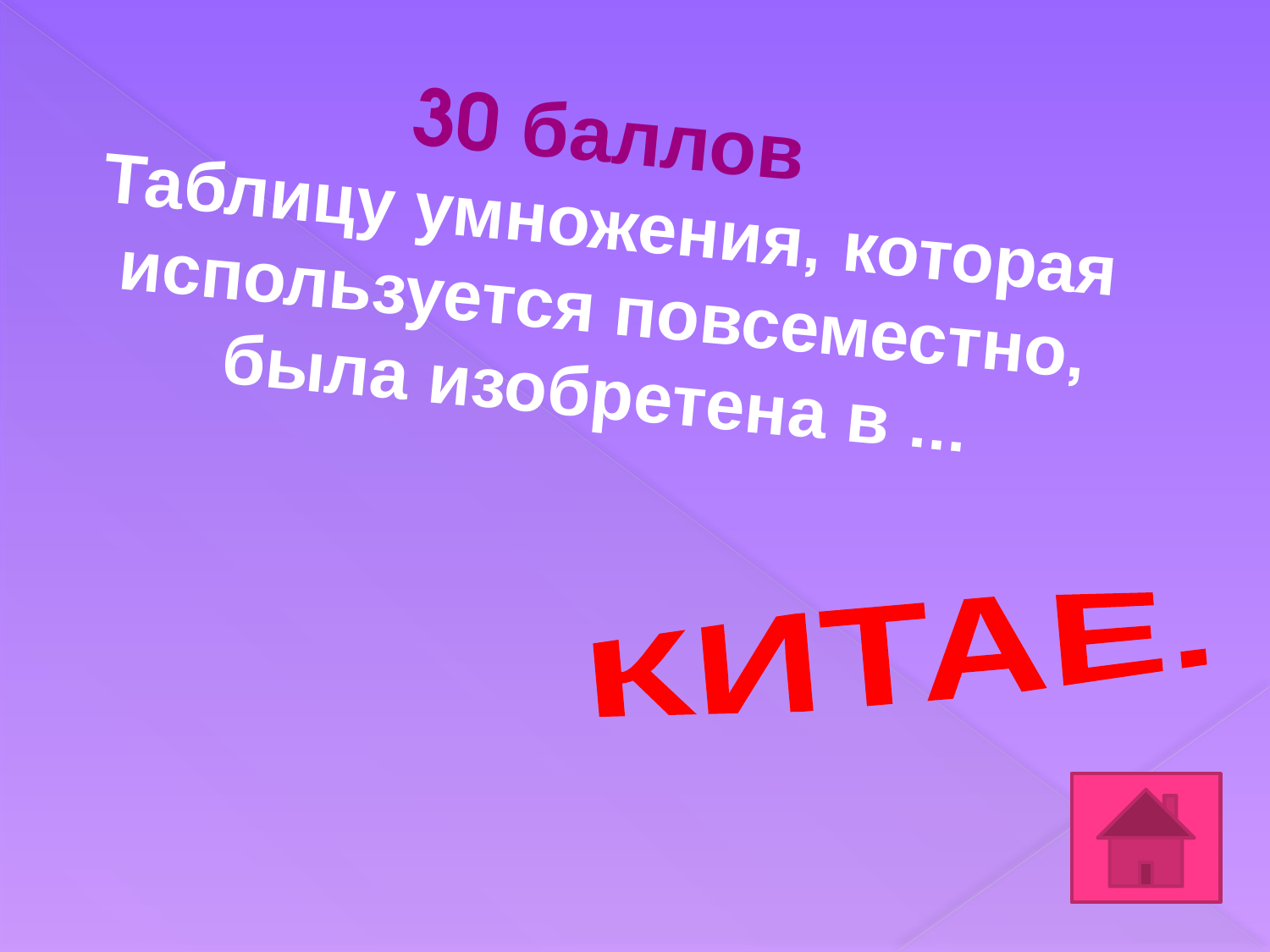

30 баллов
Таблицу умножения, которая используется повсеместно, была изобретена в ...

КИТАЕ.